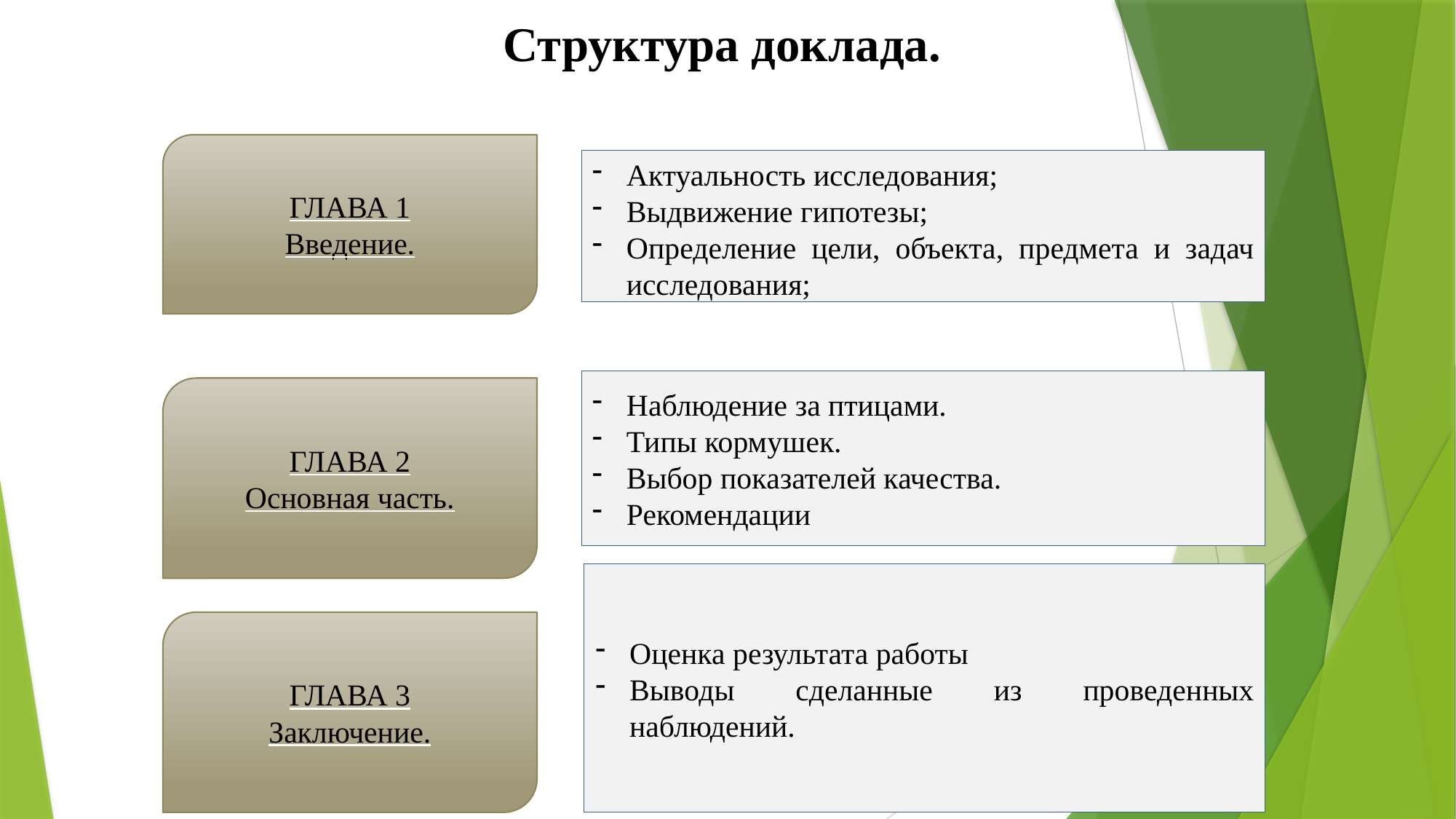

Структура доклада.
ГЛАВА 1
Введение.
Актуальность исследования;
Выдвижение гипотезы;
Определение цели, объекта, предмета и задач исследования;
Методика обоснования рационального варианта организации разведки в приграничной дивизии ПВО.
Усовершенствованная методика оценки эффективности радиолокационной разведки.
Усовершенствованная методика оценки эффективности радиотехнической разведки
Наблюдение за птицами.
Типы кормушек.
Выбор показателей качества.
Рекомендации
ГЛАВА 2
Основная часть.
Оценка результата работы
Выводы сделанные из проведенных наблюдений.
Оценка эффективности разведки при существующей организации разведки в приграничной дивизии ПВО
Оценка эффективности разведки предполагаемого варианта организации разведки в приграничной дивизии ПВО.
Предложения по организации разведки в приграничной дивизии ПВО.
ГЛАВА 3
Заключение.